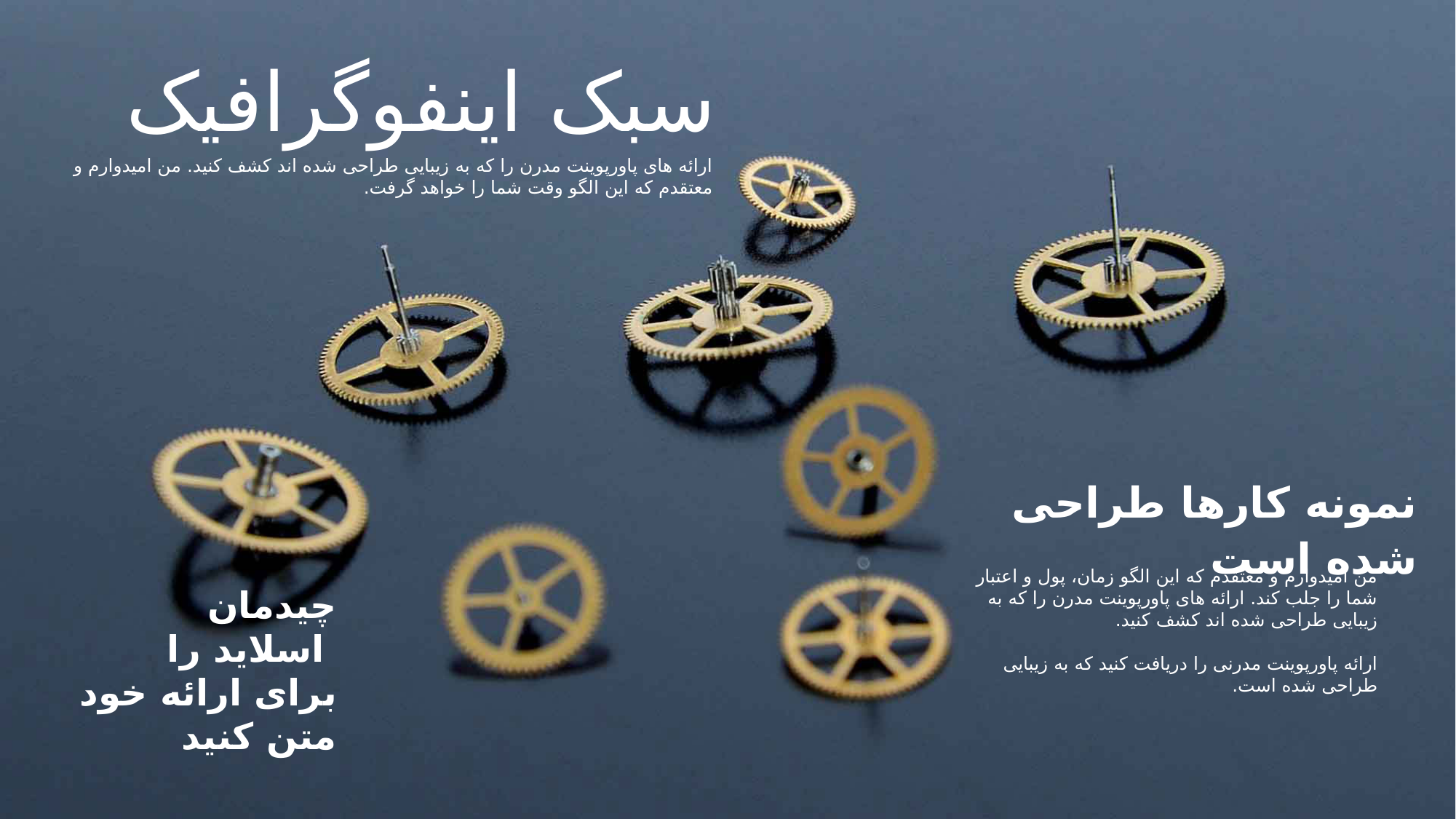

سبک اینفوگرافیک
ارائه های پاورپوینت مدرن را که به زیبایی طراحی شده اند کشف کنید. من امیدوارم و معتقدم که این الگو وقت شما را خواهد گرفت.
نمونه کارها طراحی شده است
من امیدوارم و معتقدم که این الگو زمان، پول و اعتبار شما را جلب کند. ارائه های پاورپوینت مدرن را که به زیبایی طراحی شده اند کشف کنید.

ارائه پاورپوینت مدرنی را دریافت کنید که به زیبایی طراحی شده است.
چیدمان
 اسلاید را برای ارائه خود متن کنید